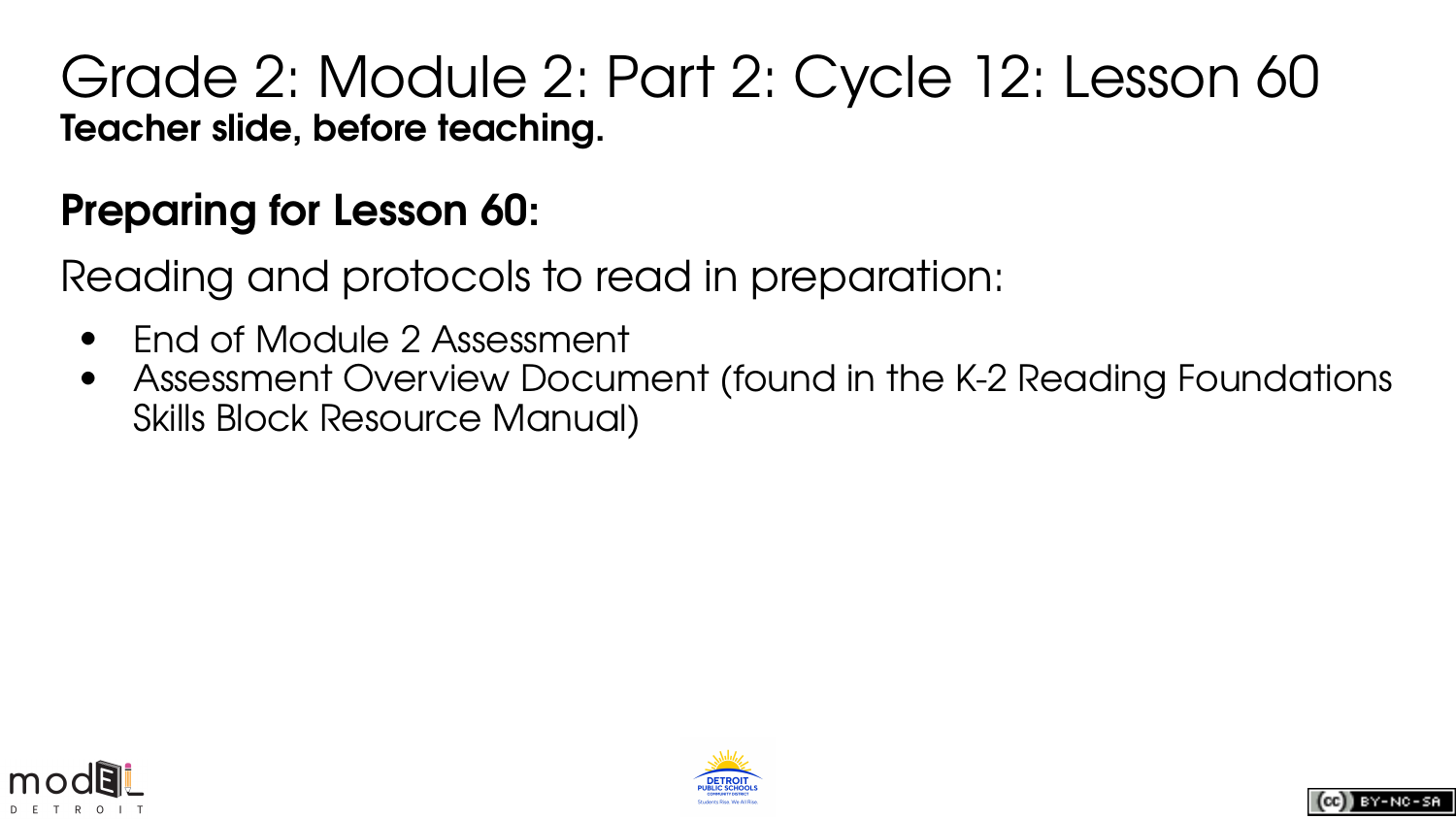

# Grade 2: Module 2: Part 2: Cycle 12: Lesson 60
Teacher slide, before teaching.
Preparing for Lesson 60:
Reading and protocols to read in preparation:
End of Module 2 Assessment
Assessment Overview Document (found in the K-2 Reading Foundations Skills Block Resource Manual)